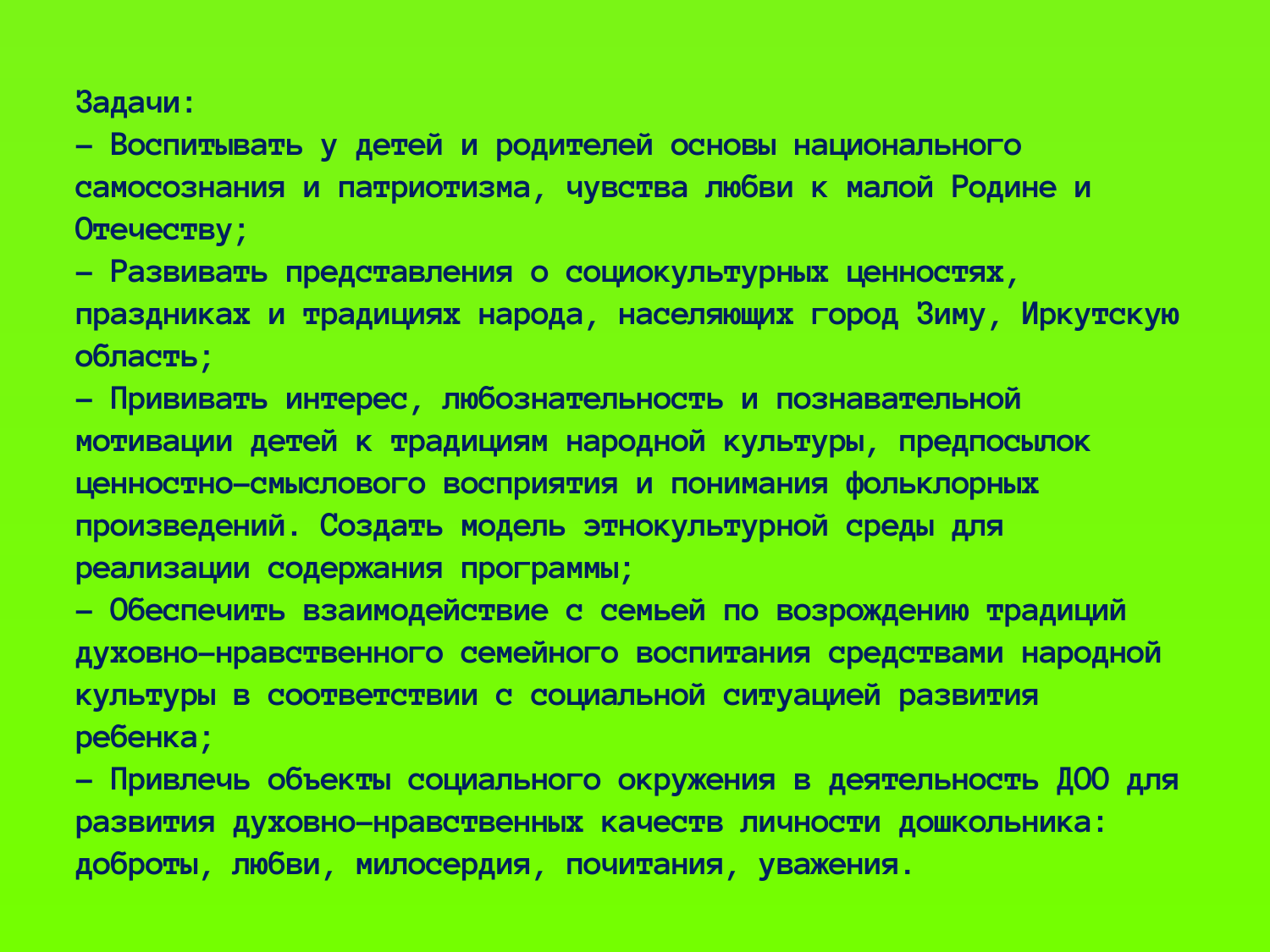

# Задачи: - Воспитывать у детей и родителей основы национального самосознания и патриотизма, чувства любви к малой Родине и Отечеству; - Развивать представления о социокультурных ценностях, праздниках и традициях народа, населяющих город Зиму, Иркутскую область; - Прививать интерес, любознательность и познавательной мотивации детей к традициям народной культуры, предпосылок ценностно-смыслового восприятия и понимания фольклорных произведений. Создать модель этнокультурной среды для реализации содержания программы; - Обеспечить взаимодействие с семьей по возрождению традиций духовно-нравственного семейного воспитания средствами народной культуры в соответствии с социальной ситуацией развития ребенка; - Привлечь объекты социального окружения в деятельность ДОО для развития духовно-нравственных качеств личности дошкольника: доброты, любви, милосердия, почитания, уважения.